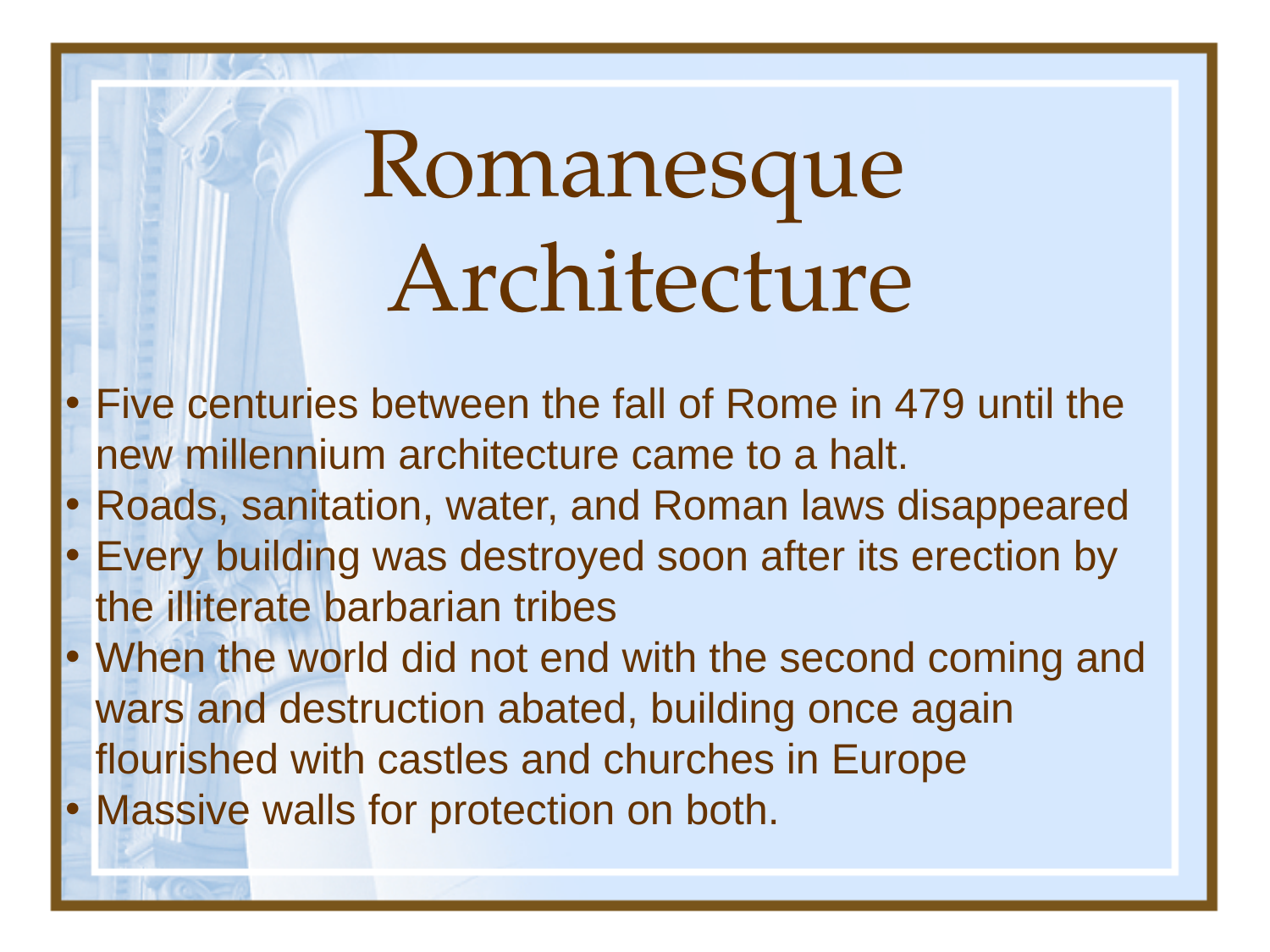

Romanesque
 Architecture

Five centuries between the fall of Rome in 479 until the new millennium architecture came to a halt.
Roads, sanitation, water, and Roman laws disappeared
Every building was destroyed soon after its erection by the illiterate barbarian tribes
When the world did not end with the second coming and wars and destruction abated, building once again flourished with castles and churches in Europe
Massive walls for protection on both.